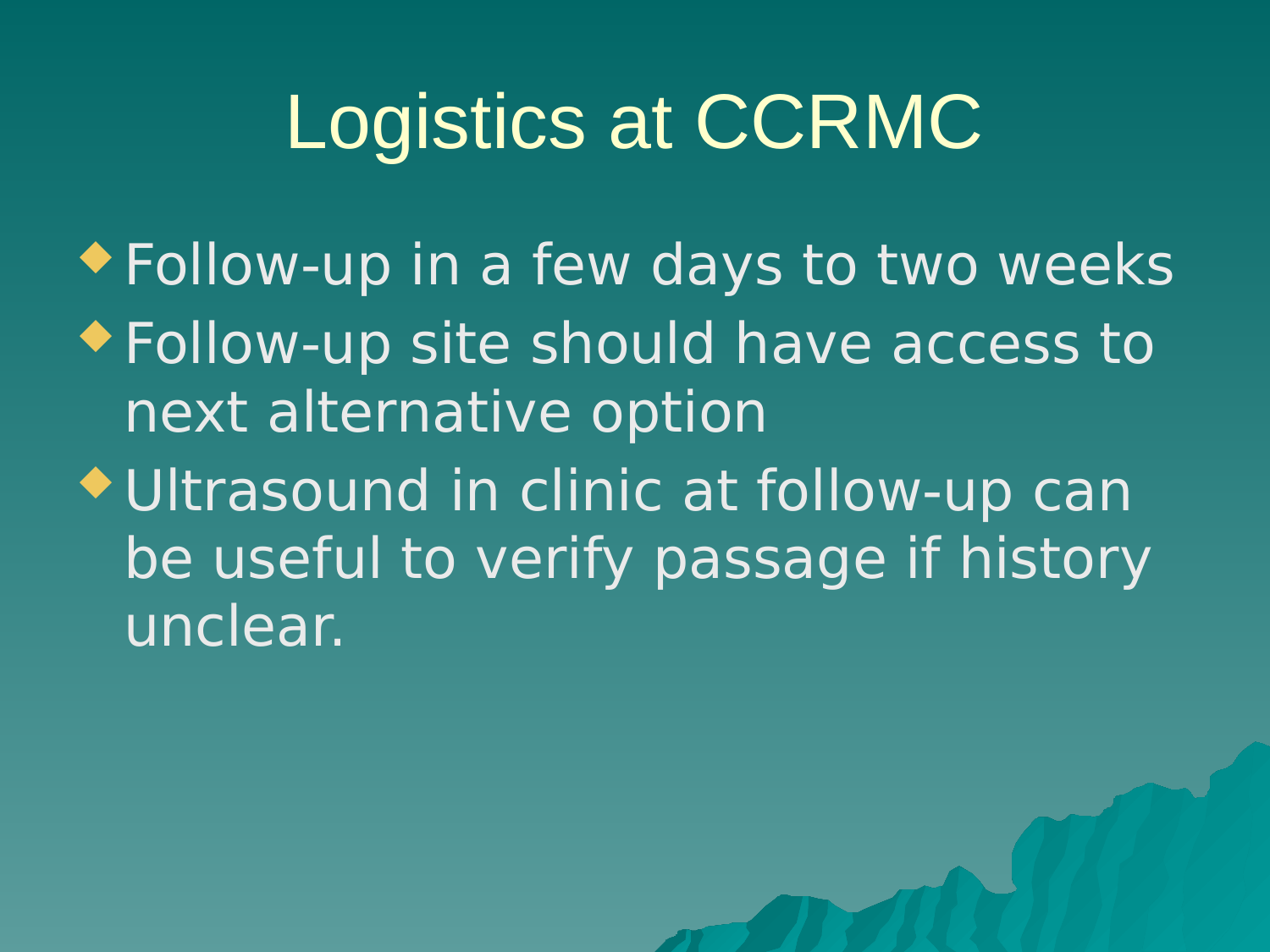

# Logistics at CCRMC
Follow-up in a few days to two weeks
Follow-up site should have access to next alternative option
Ultrasound in clinic at follow-up can be useful to verify passage if history unclear.